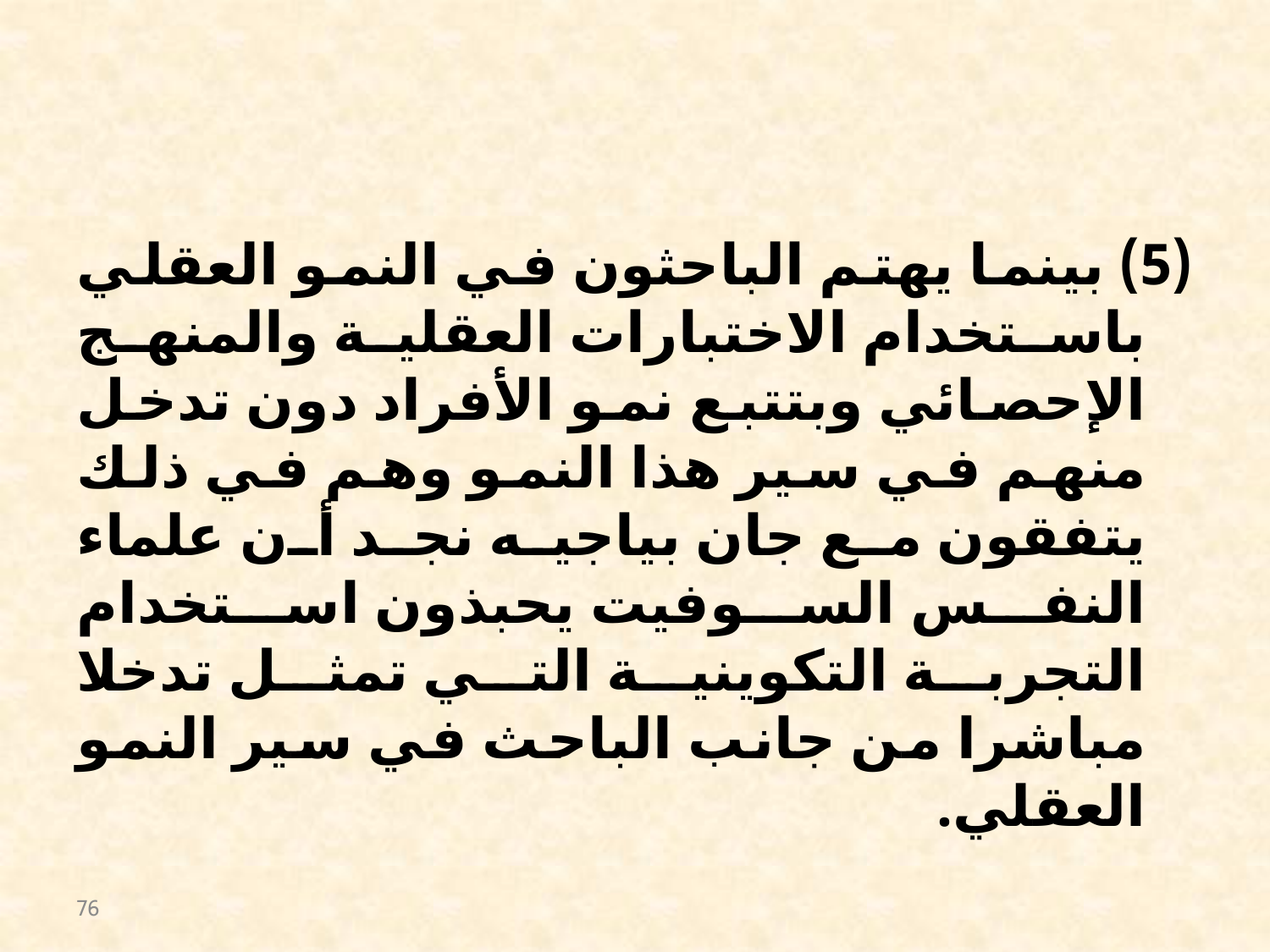

#
(5) بينما يهتم الباحثون في النمو العقلي باستخدام الاختبارات العقلية والمنهج الإحصائي وبتتبع نمو الأفراد دون تدخل منهم في سير هذا النمو وهم في ذلك يتفقون مع جان بياجيه نجد أن علماء النفس السوفيت يحبذون استخدام التجربة التكوينية التي تمثل تدخلا مباشرا من جانب الباحث في سير النمو العقلي.
76